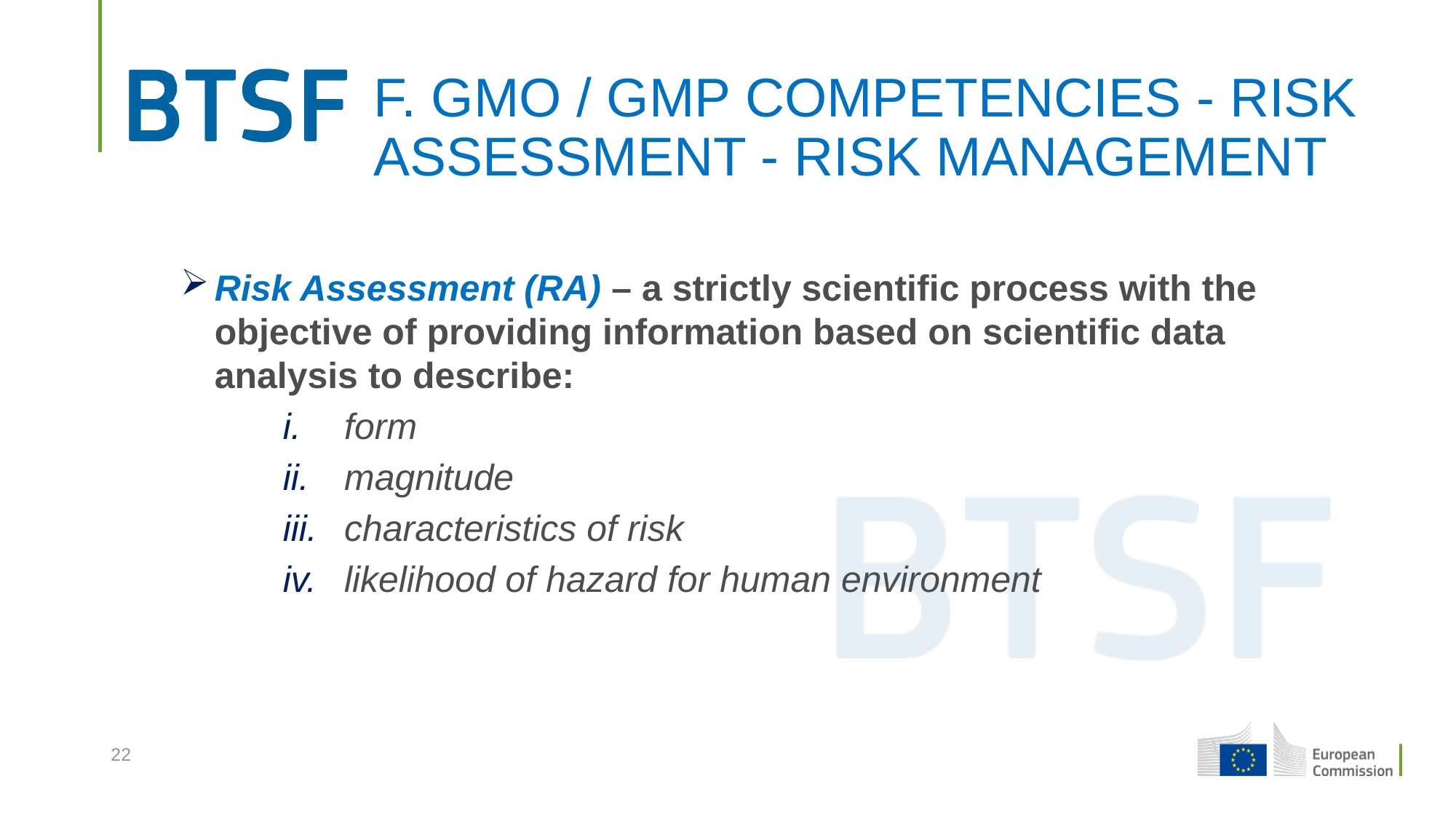

# F. GMO / GMP COMPETENCIES - RISK ASSESSMENT - RISK MANAGEMENT

Risk Assessment (RA) – a strictly scientific process with the objective of providing information based on scientific data analysis to describe:
form
magnitude
characteristics of risk
likelihood of hazard for human environment

22